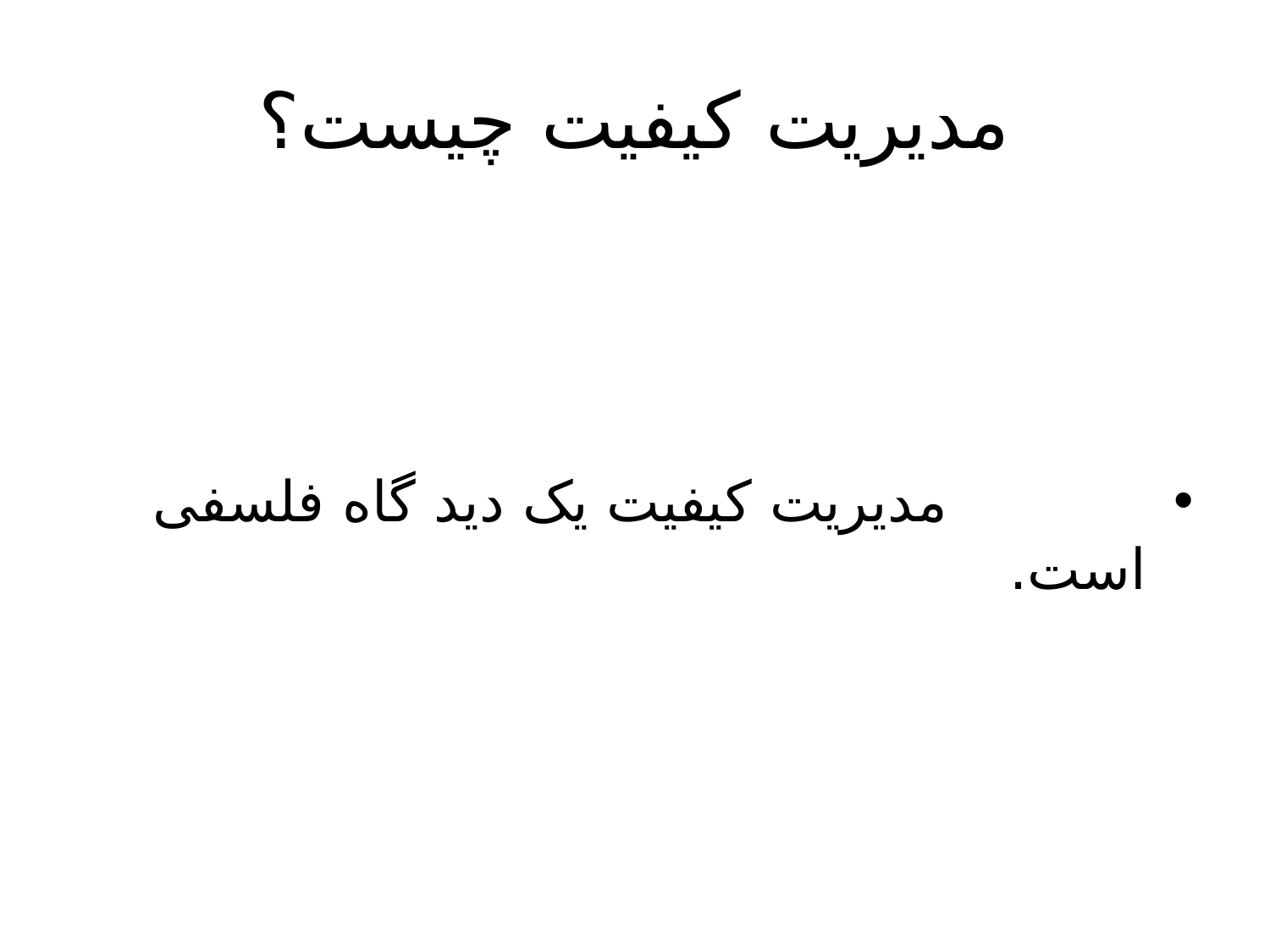

# مدیریت کیفیت چیست؟

           مدیریت کیفیت یک دید گاه فلسفی است.